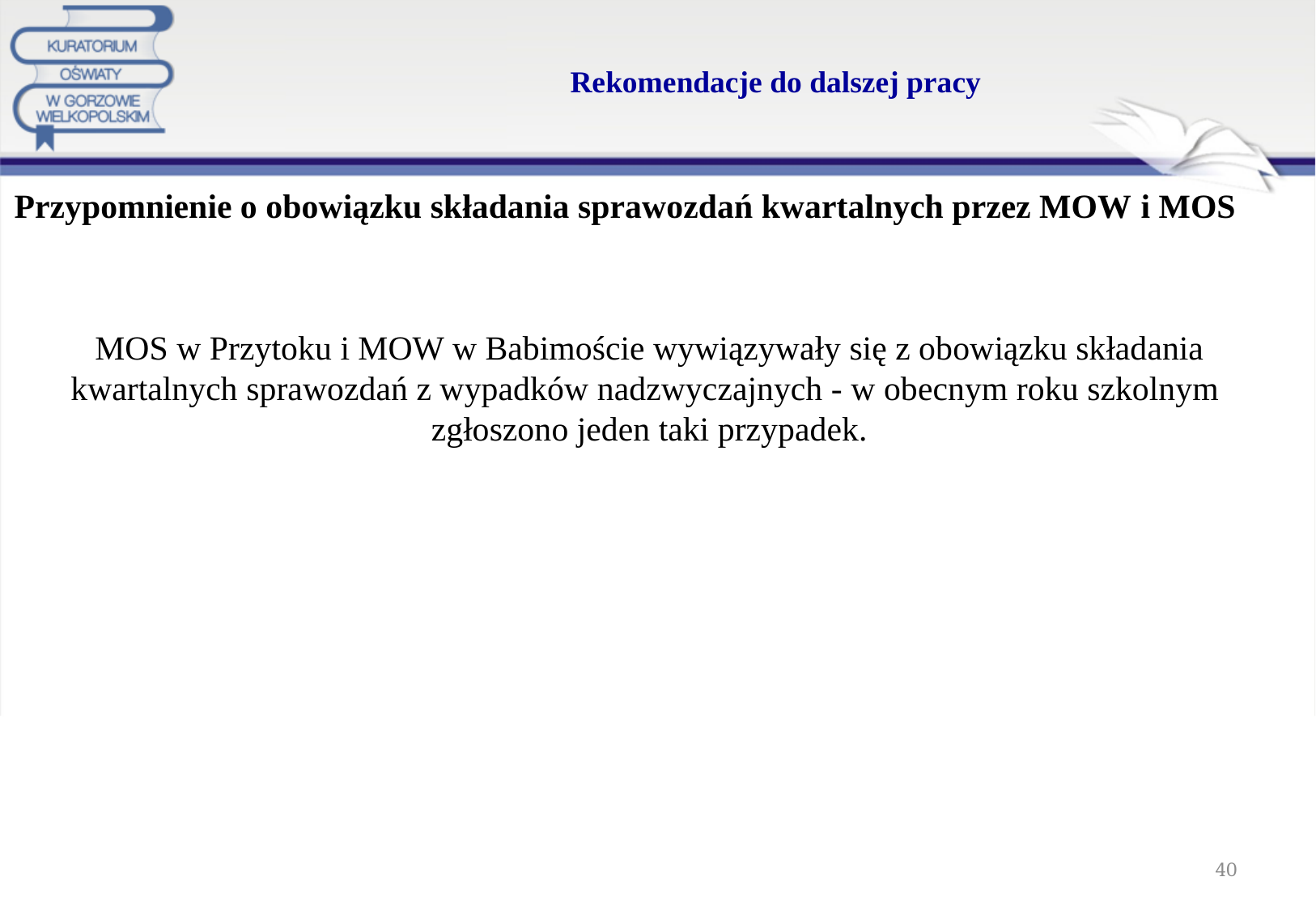

# Rekomendacje do dalszej pracy
Przypomnienie o obowiązku składania sprawozdań kwartalnych przez MOW i MOS

MOS w Przytoku i MOW w Babimoście wywiązywały się z obowiązku składania kwartalnych sprawozdań z wypadków nadzwyczajnych - w obecnym roku szkolnym  zgłoszono jeden taki przypadek.
40